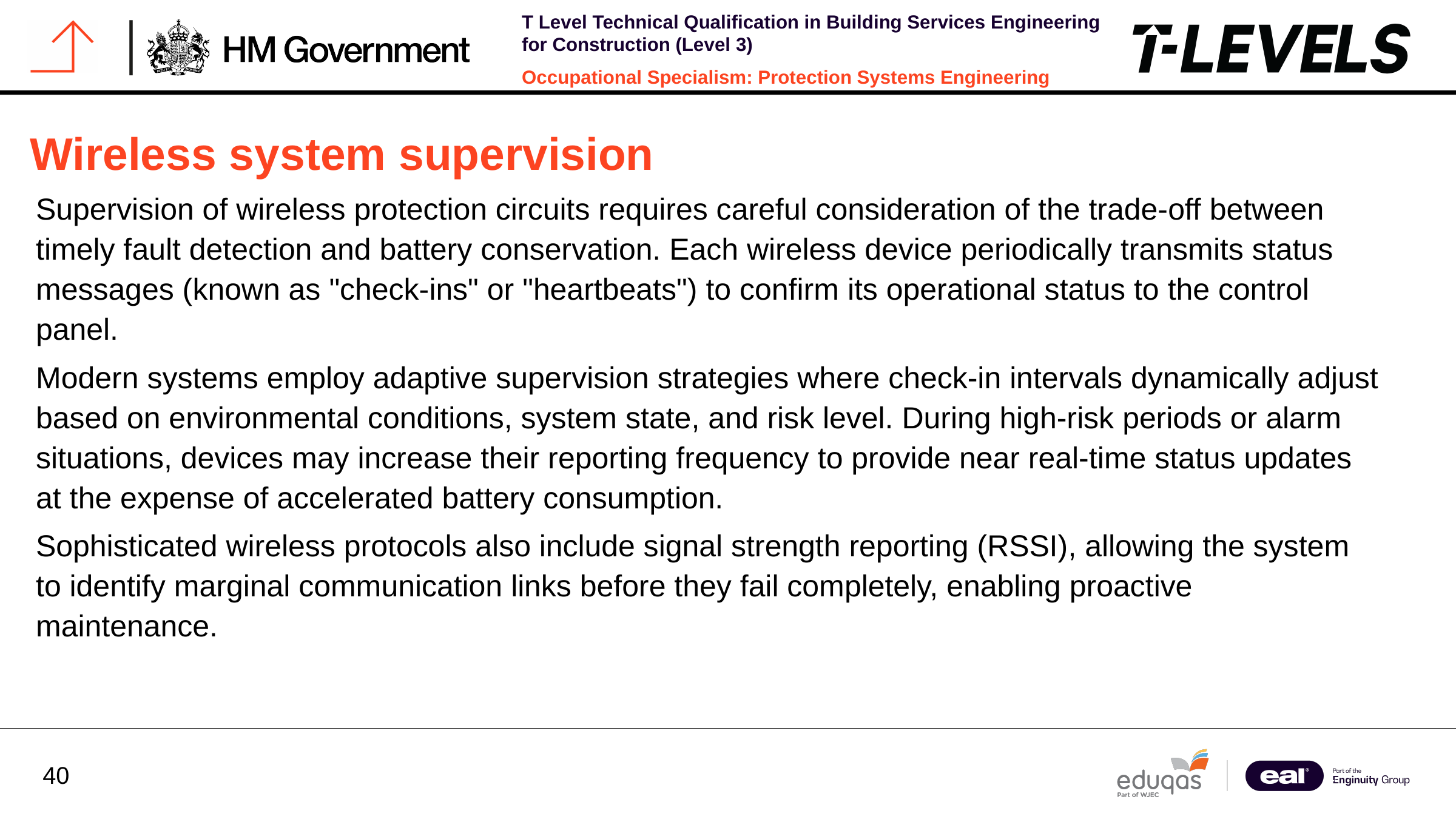

Wireless system supervision
Supervision of wireless protection circuits requires careful consideration of the trade-off between timely fault detection and battery conservation. Each wireless device periodically transmits status messages (known as "check-ins" or "heartbeats") to confirm its operational status to the control panel.
Modern systems employ adaptive supervision strategies where check-in intervals dynamically adjust based on environmental conditions, system state, and risk level. During high-risk periods or alarm situations, devices may increase their reporting frequency to provide near real-time status updates at the expense of accelerated battery consumption.
Sophisticated wireless protocols also include signal strength reporting (RSSI), allowing the system to identify marginal communication links before they fail completely, enabling proactive maintenance.